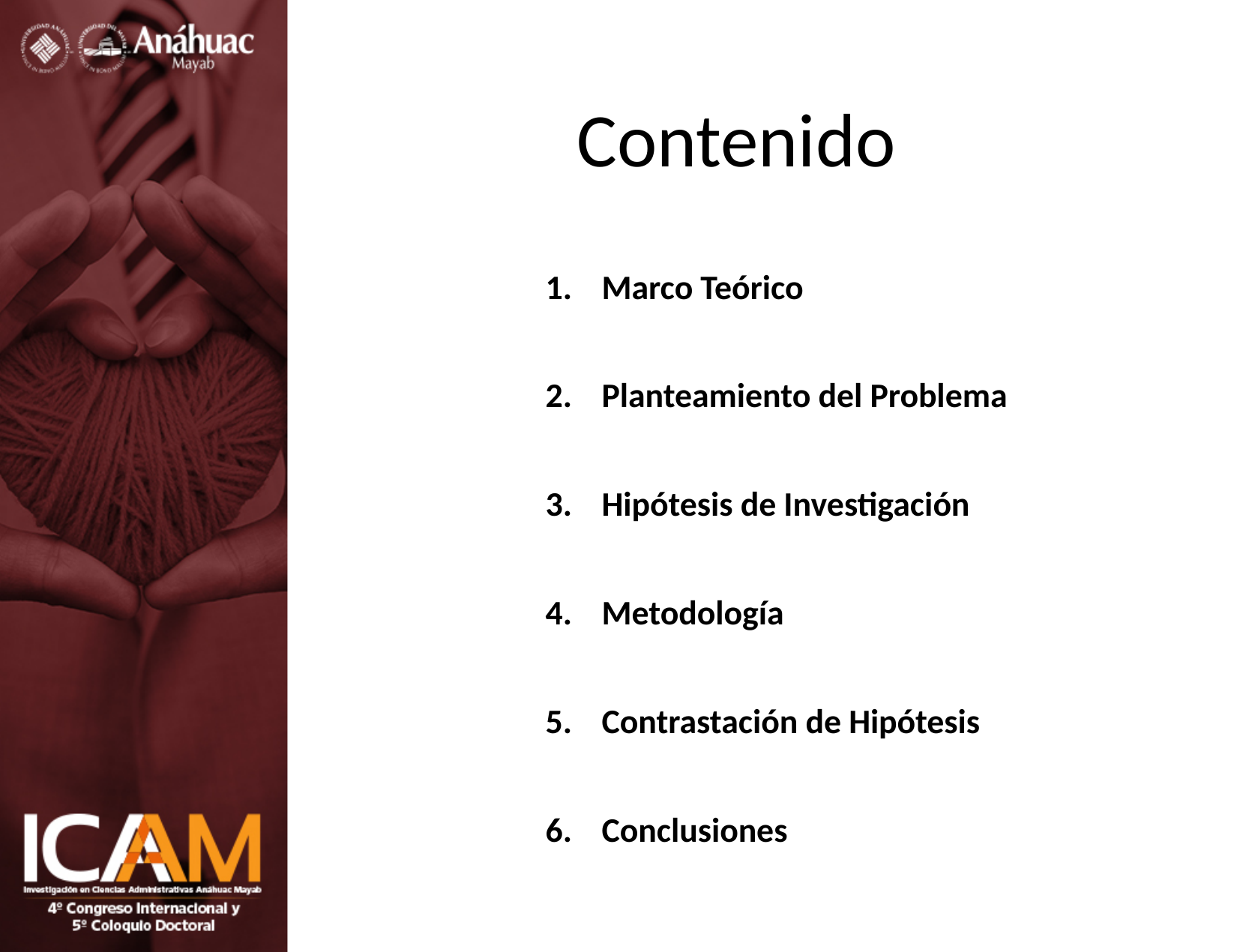

# Contenido
Marco Teórico

Planteamiento del Problema

Hipótesis de Investigación

Metodología

Contrastación de Hipótesis

Conclusiones